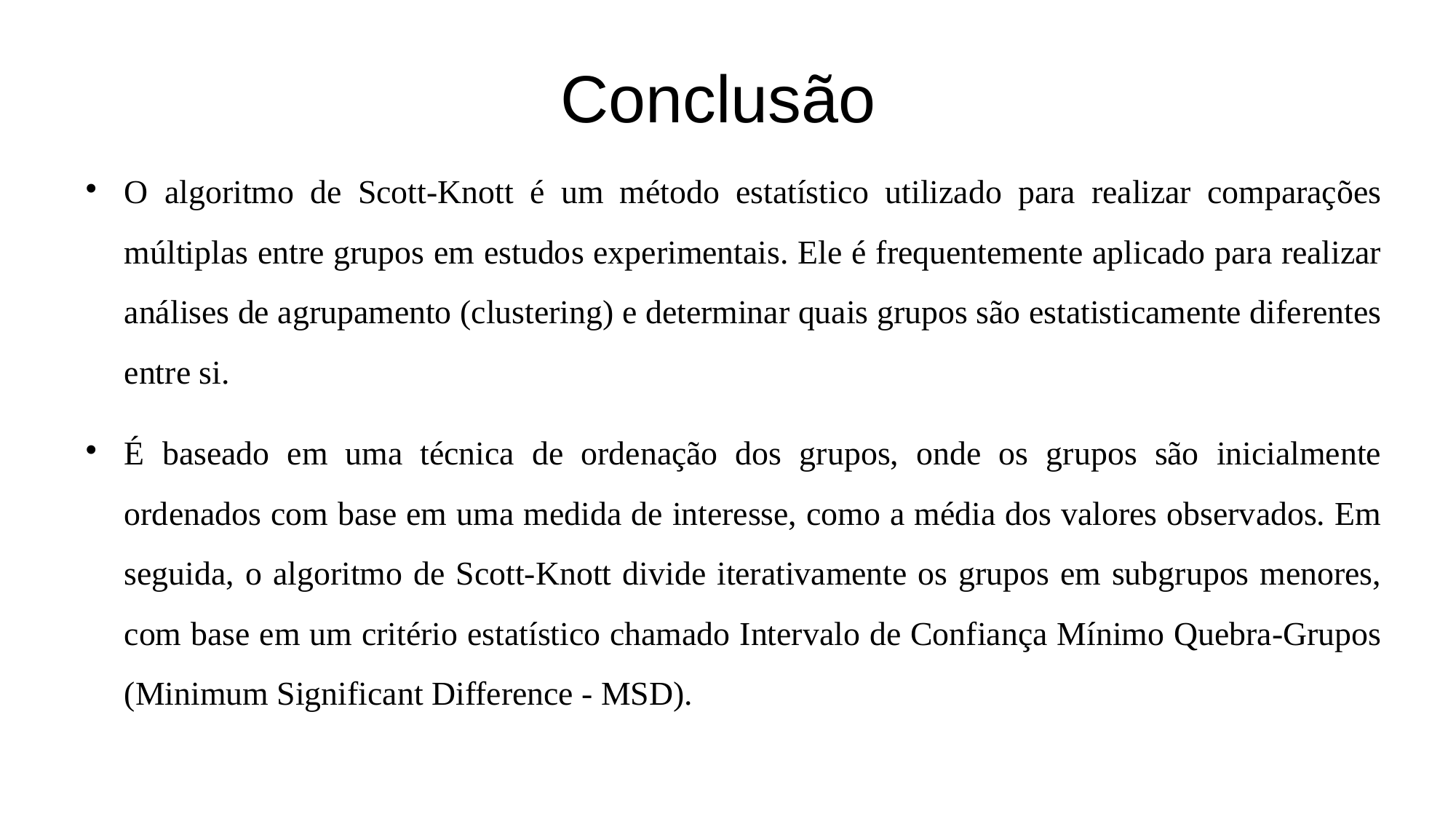

# Conclusão
O algoritmo de Scott-Knott é um método estatístico utilizado para realizar comparações múltiplas entre grupos em estudos experimentais. Ele é frequentemente aplicado para realizar análises de agrupamento (clustering) e determinar quais grupos são estatisticamente diferentes entre si.
É baseado em uma técnica de ordenação dos grupos, onde os grupos são inicialmente ordenados com base em uma medida de interesse, como a média dos valores observados. Em seguida, o algoritmo de Scott-Knott divide iterativamente os grupos em subgrupos menores, com base em um critério estatístico chamado Intervalo de Confiança Mínimo Quebra-Grupos (Minimum Significant Difference - MSD).